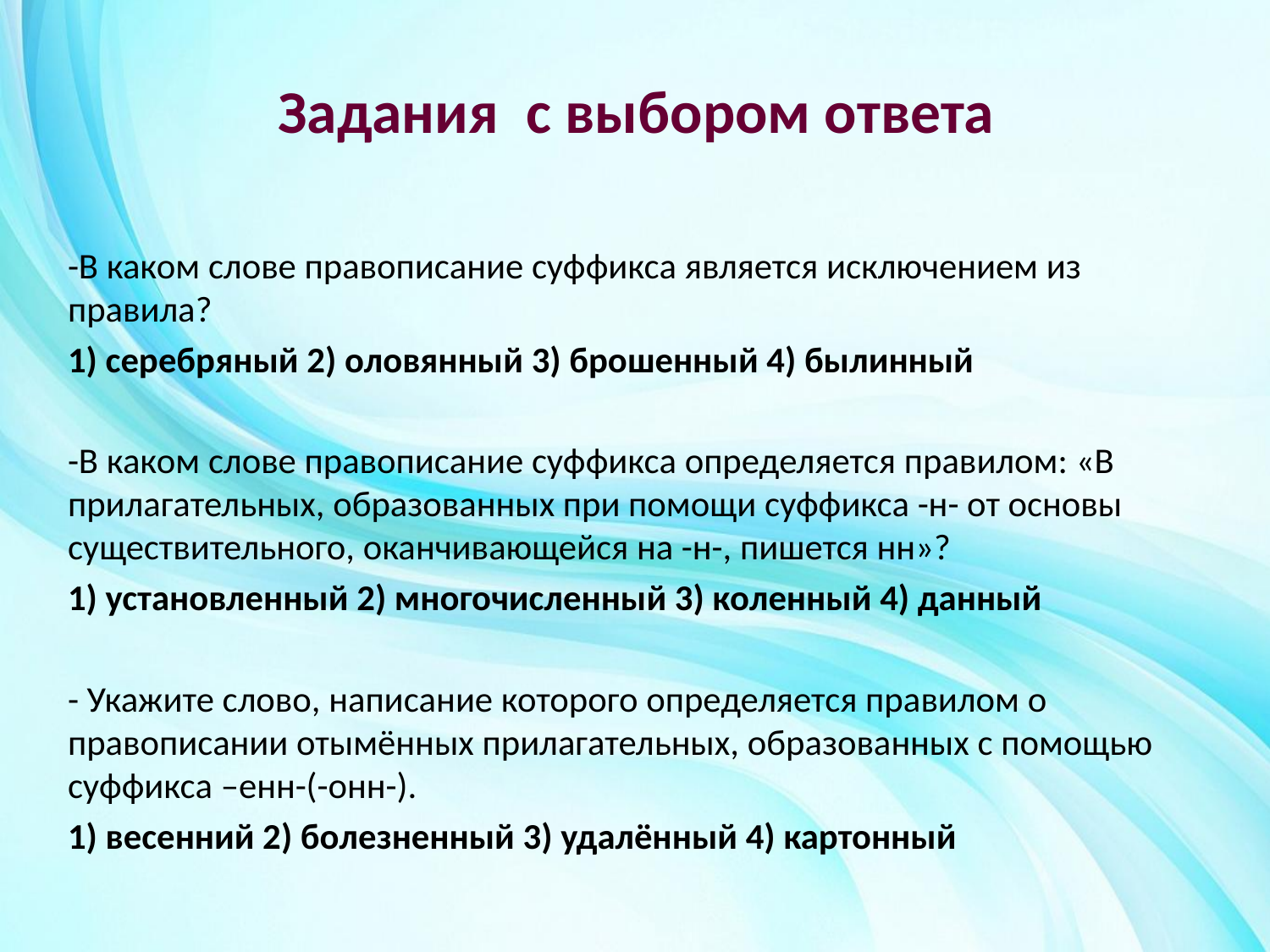

# Задания  с выбором ответа
-В каком слове правописание суффикса является исключением из правила?
1) серебряный 2) оловянный 3) брошенный 4) былинный

-В каком слове правописание суффикса определяется правилом: «В прилагательных, образованных при помощи суффикса -н- от основы существительного, оканчивающейся на -н-, пишется нн»?
1) установленный 2) многочисленный 3) коленный 4) данный

- Укажите слово, написание которого определяется правилом о правописании отымённых прилагательных, образованных с помощью суффикса –енн-(-онн-).
1) весенний 2) болезненный 3) удалённый 4) картонный